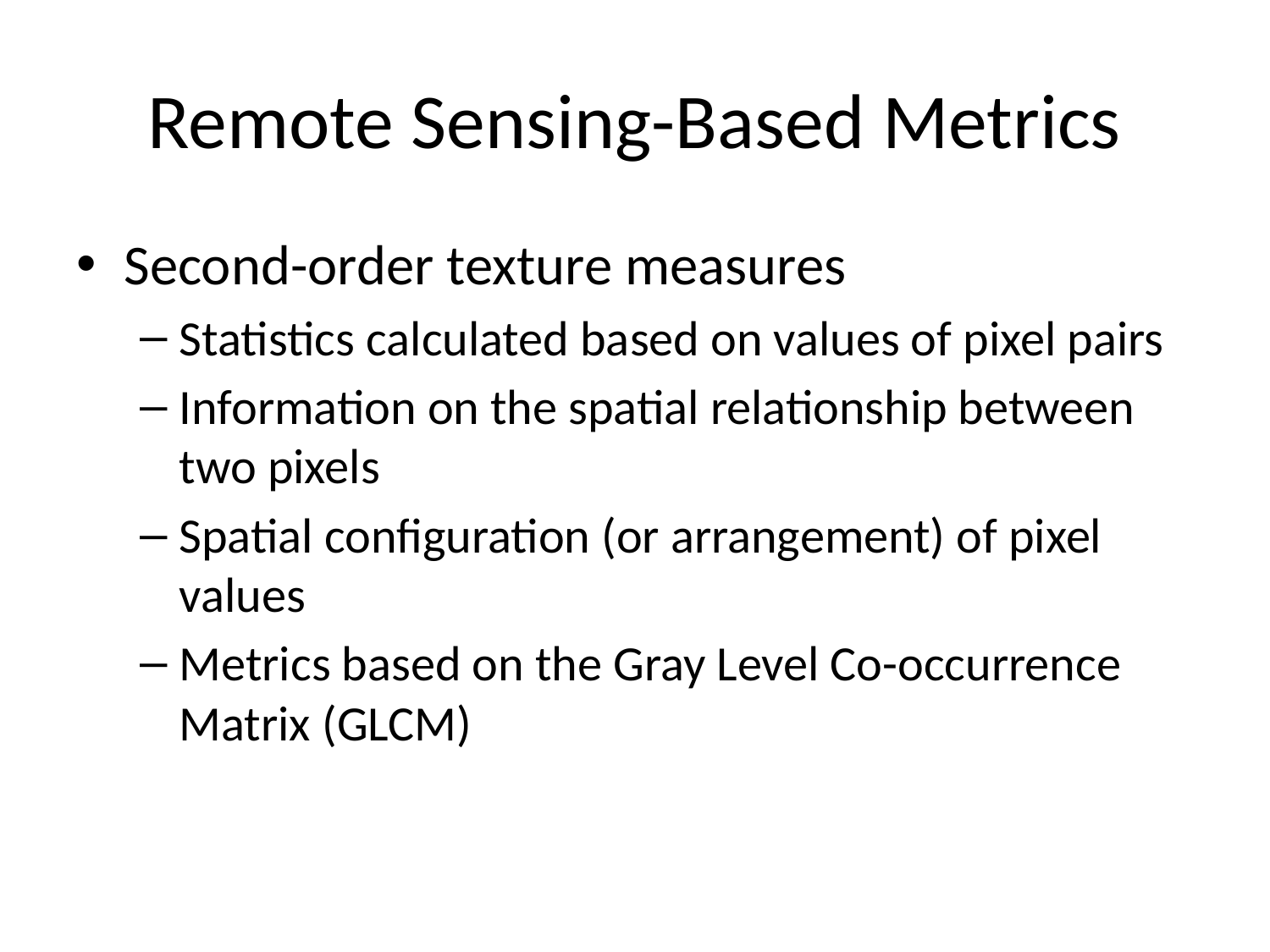

# Remote Sensing-Based Metrics
Second-order texture measures
Statistics calculated based on values of pixel pairs
Information on the spatial relationship between two pixels
Spatial configuration (or arrangement) of pixel values
Metrics based on the Gray Level Co-occurrence Matrix (GLCM)